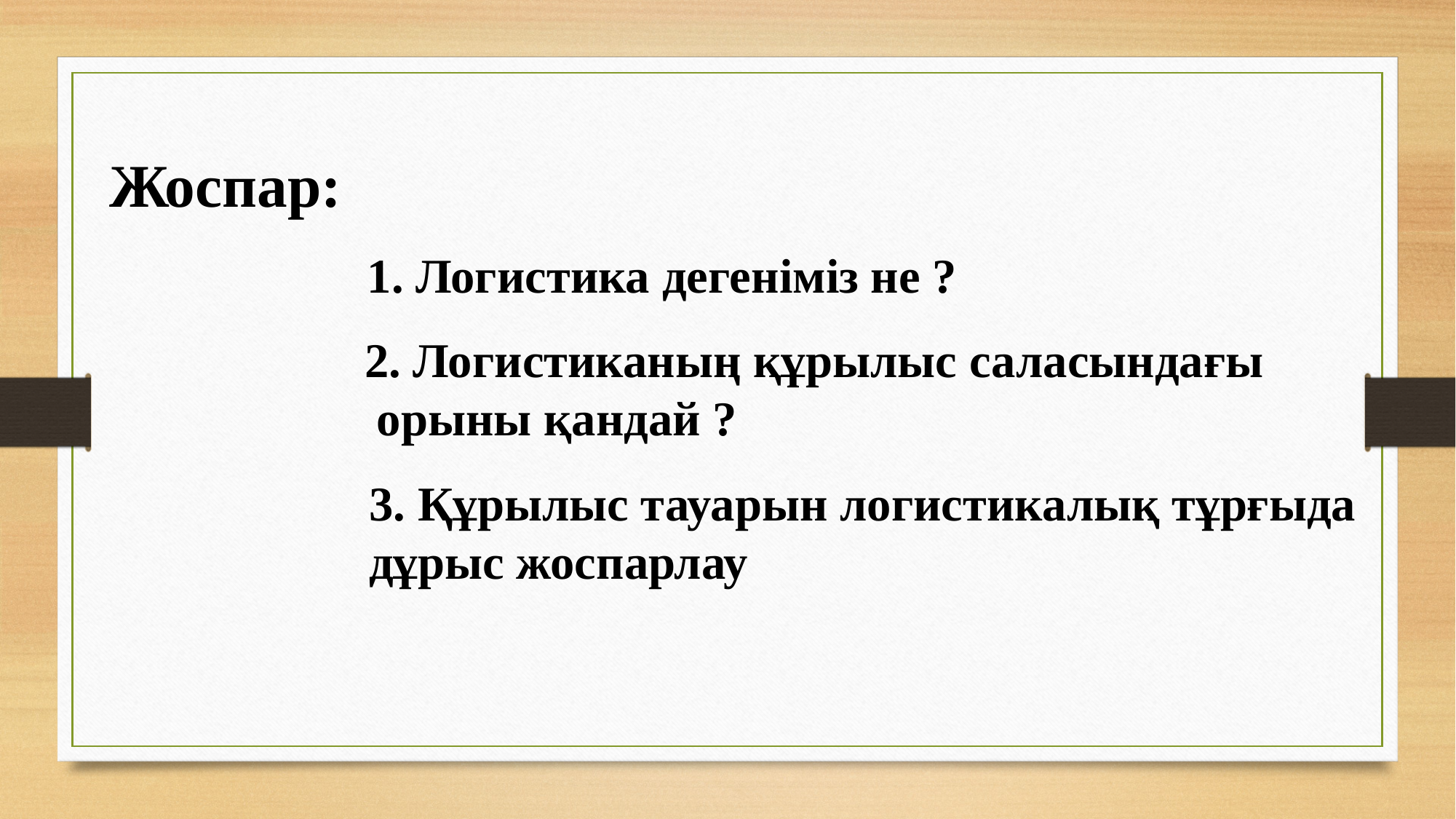

Жоспар:
1. Логистика дегеніміз не ?
2. Логистиканың құрылыс саласындағы
 орыны қандай ?
3. Құрылыс тауарын логистикалық тұрғыда
дұрыс жоспарлау